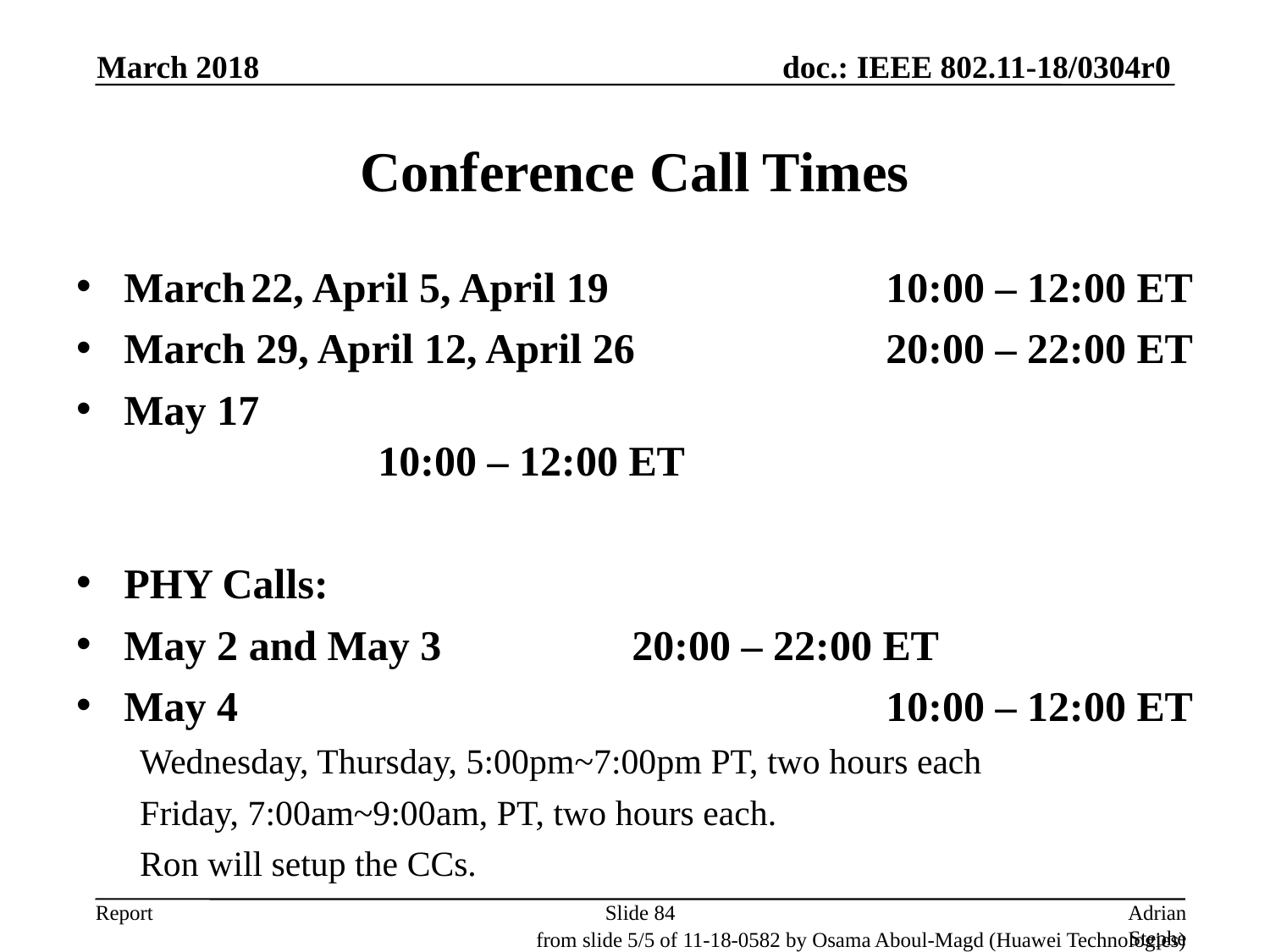

March 2018
# Conference Call Times
March	22, April 5, April 19			10:00 – 12:00 ET
March 29, April 12, April 26		20:00 – 22:00 ET
May 17									10:00 – 12:00 ET

PHY Calls:
May 2 and May 3 		20:00 – 22:00 ET
May 4						10:00 – 12:00 ET
Wednesday, Thursday, 5:00pm~7:00pm PT, two hours each
Friday, 7:00am~9:00am, PT, two hours each.
Ron will setup the CCs.

Slide 84
Adrian Stephens, Intel Corporation
from slide 5/5 of 11-18-0582 by Osama Aboul-Magd (Huawei Technologies)